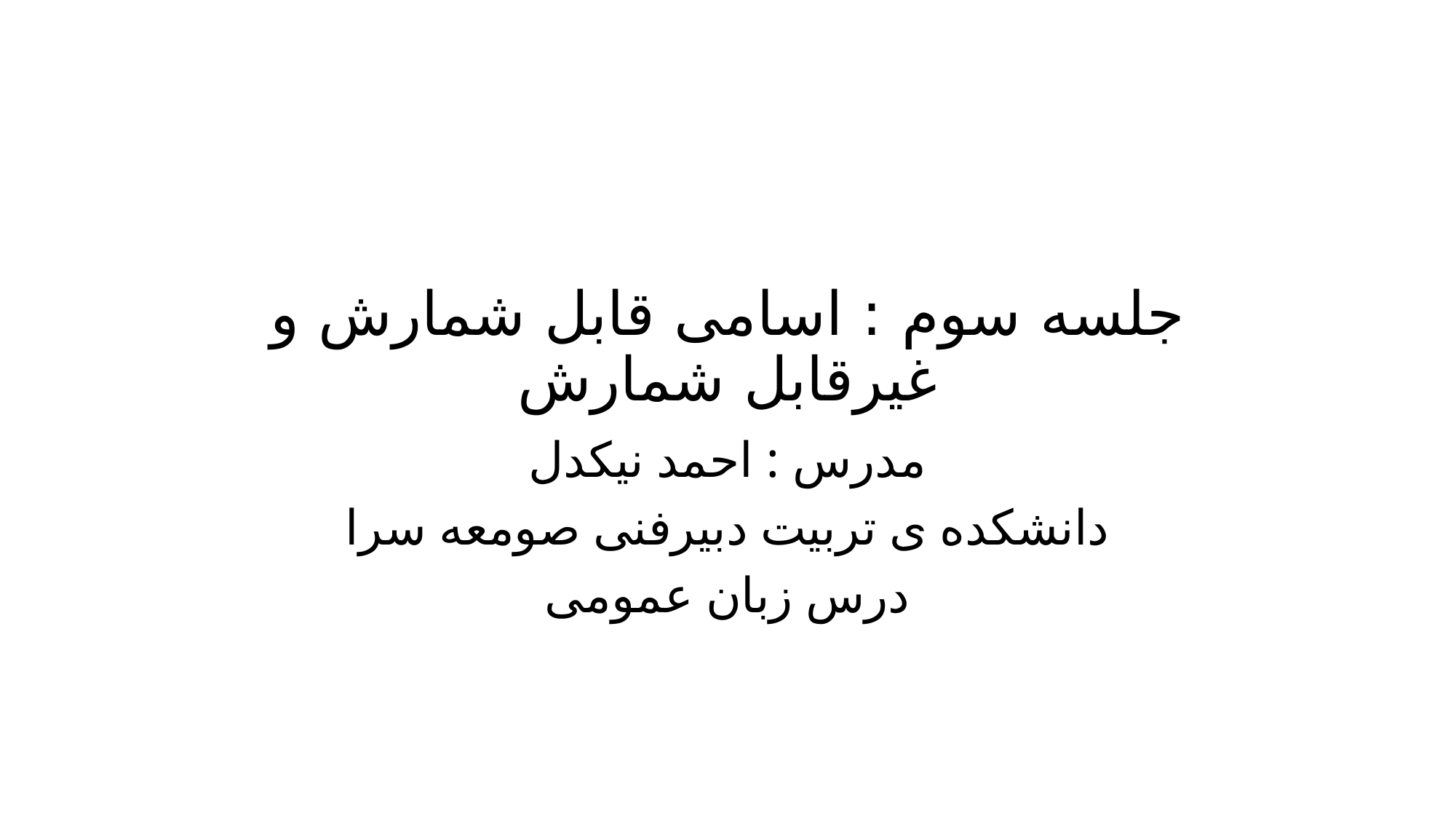

# جلسه سوم : اسامی قابل شمارش و غیرقابل شمارش
مدرس : احمد نیکدل
دانشکده ی تربیت دبیرفنی صومعه سرا
درس زبان عمومی